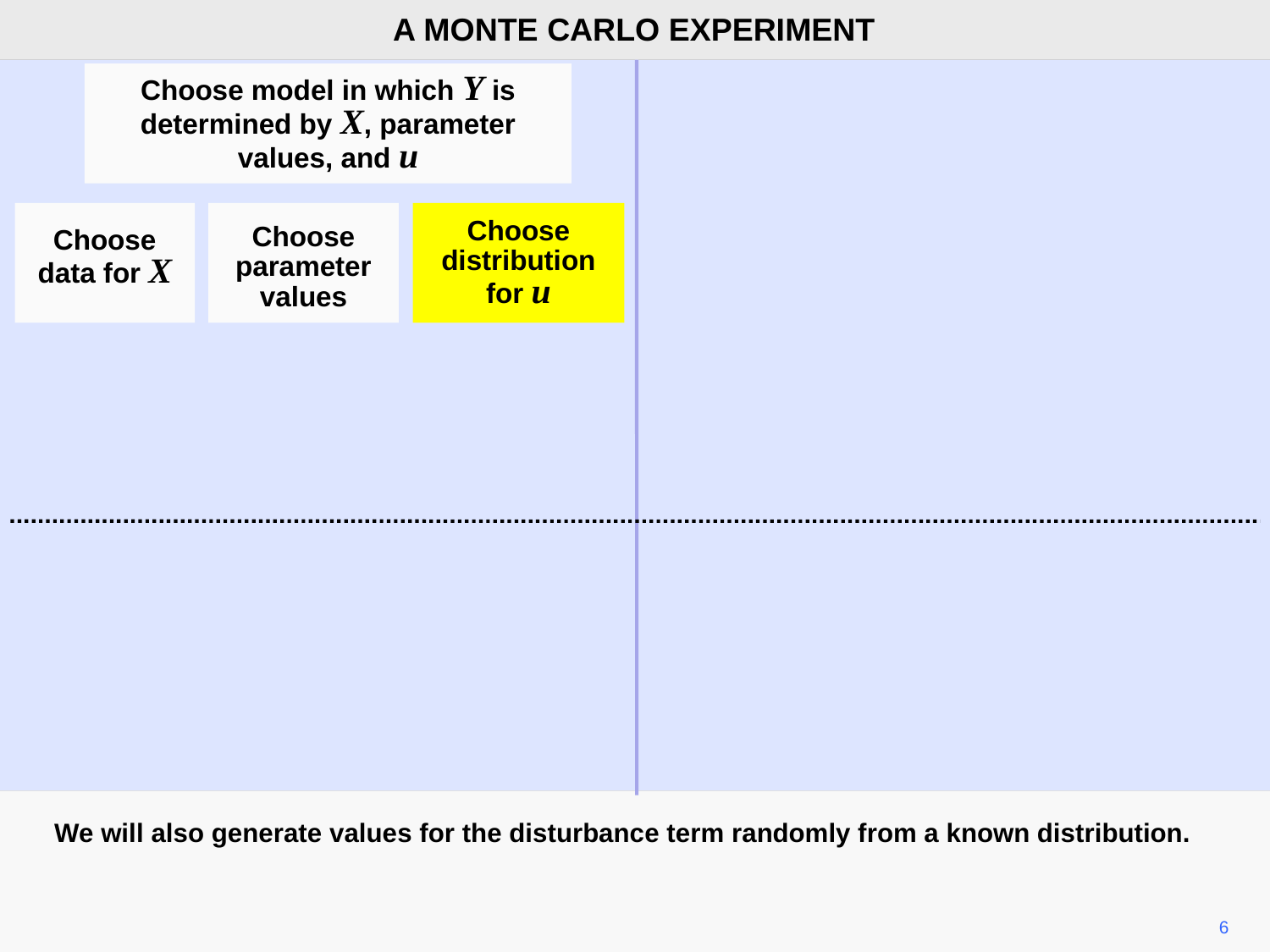

A MONTE CARLO EXPERIMENT

Choose model in which Y is determined by X, parameter values, and u

Choose
data for X

Choose
parameter
values

Choose
distribution
for u

We will also generate values for the disturbance term randomly from a known distribution.
6